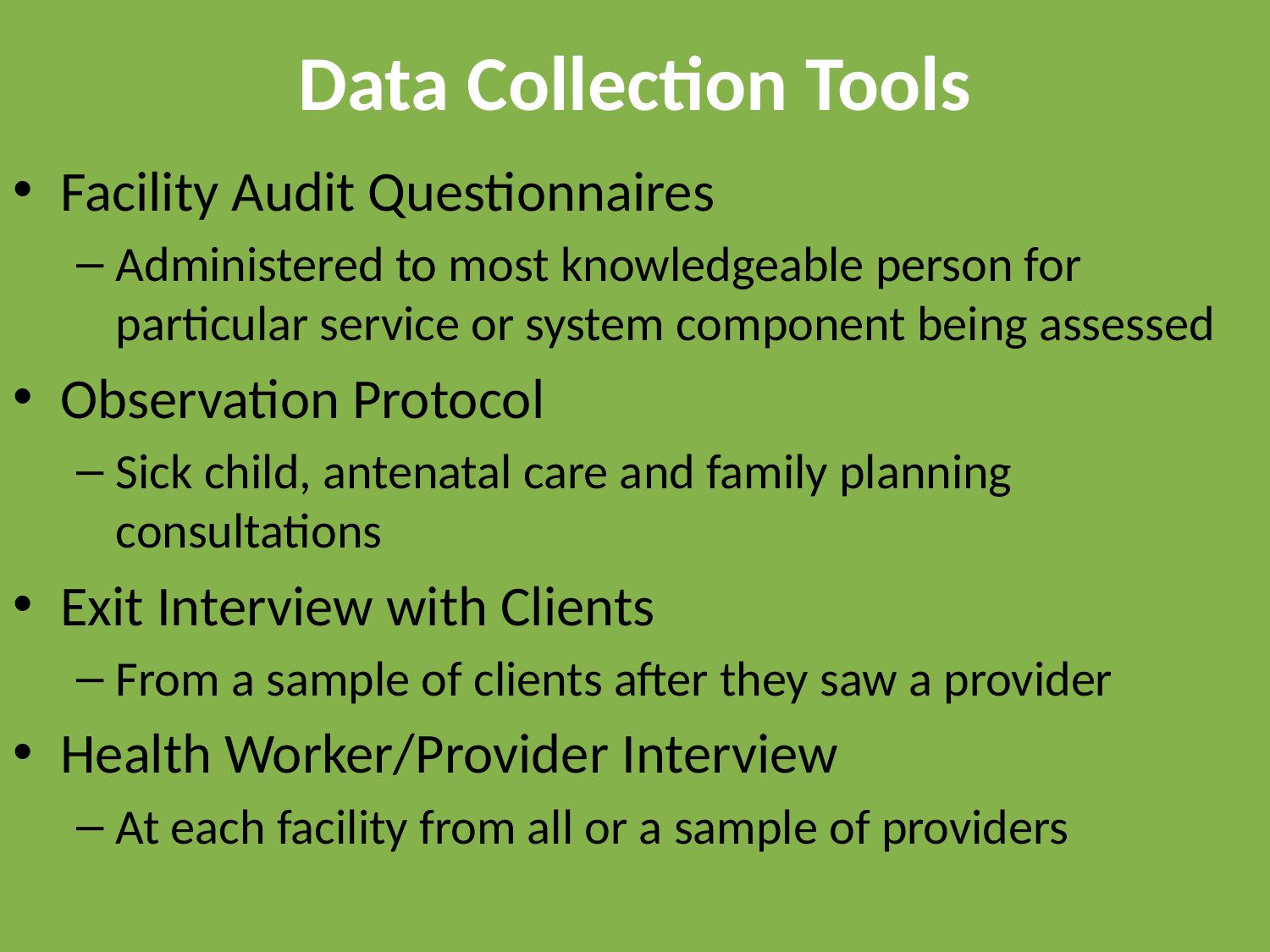

# Data Collection Tools
Facility Audit Questionnaires
Administered to most knowledgeable person for particular service or system component being assessed
Observation Protocol
Sick child, antenatal care and family planning consultations
Exit Interview with Clients
From a sample of clients after they saw a provider
Health Worker/Provider Interview
At each facility from all or a sample of providers